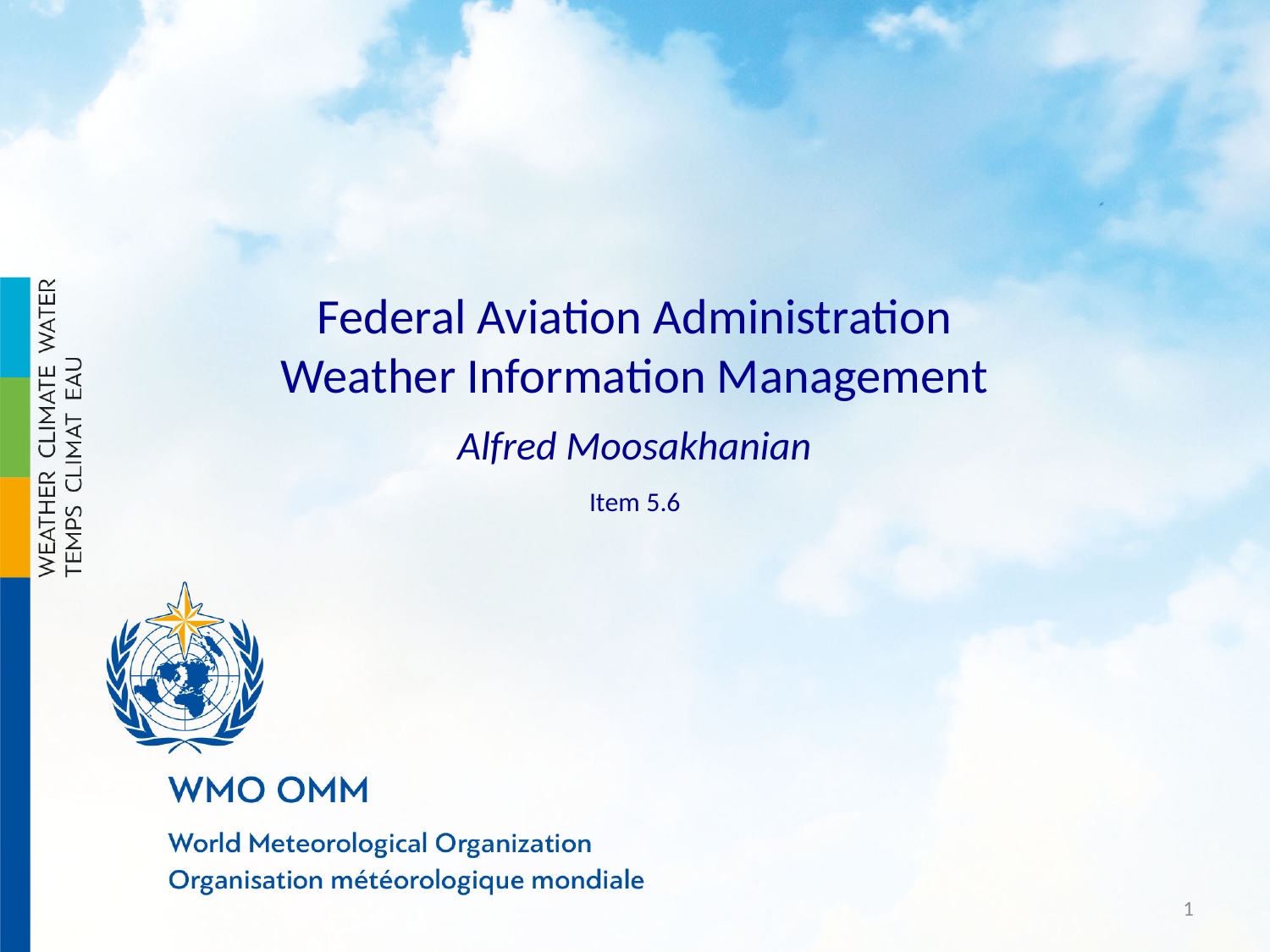

Federal Aviation Administration
Weather Information Management

Alfred Moosakhanian

Item 5.6

1